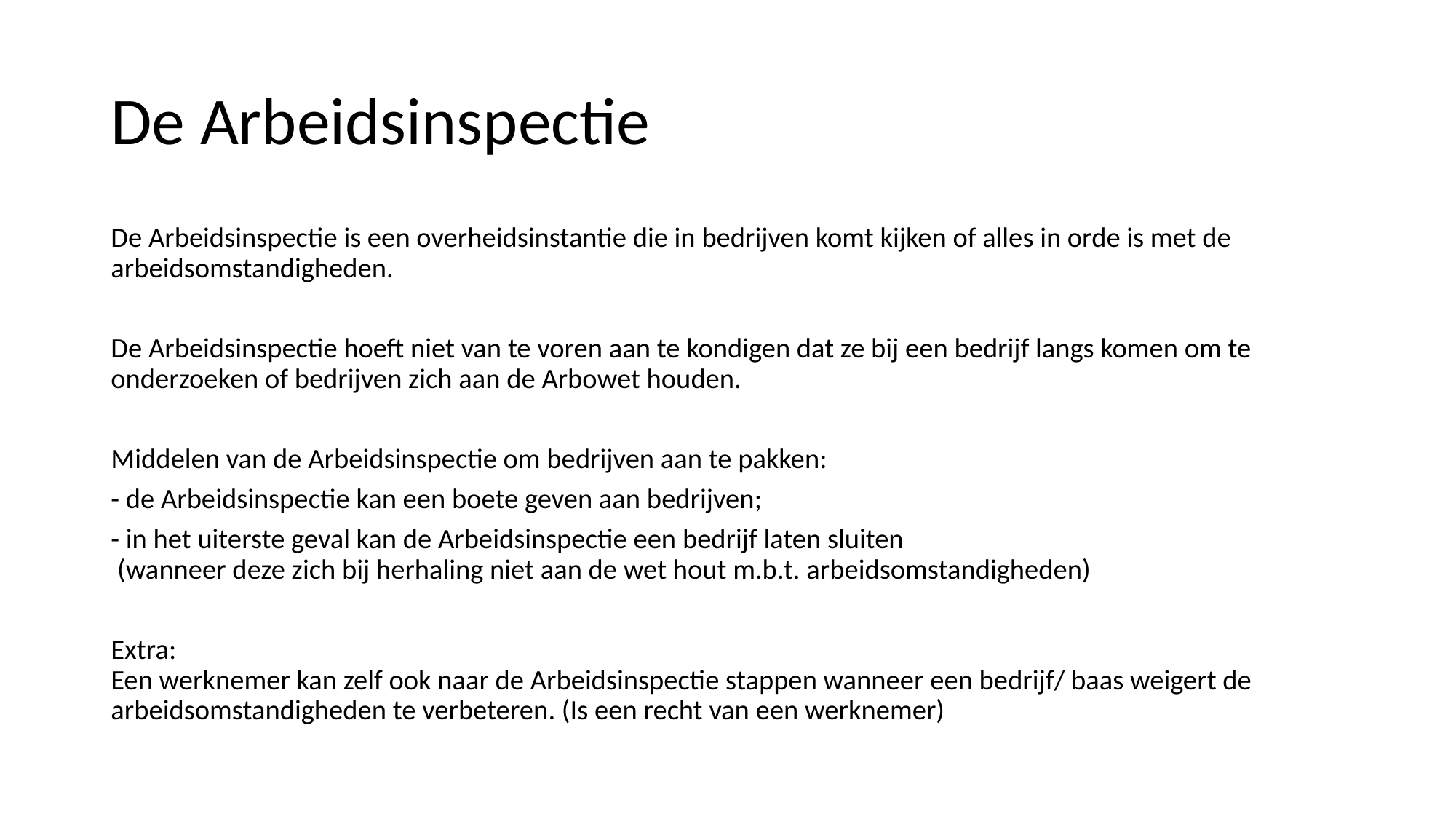

# De Arbeidsinspectie
De Arbeidsinspectie is een overheidsinstantie die in bedrijven komt kijken of alles in orde is met de arbeidsomstandigheden.

De Arbeidsinspectie hoeft niet van te voren aan te kondigen dat ze bij een bedrijf langs komen om te onderzoeken of bedrijven zich aan de Arbowet houden.

Middelen van de Arbeidsinspectie om bedrijven aan te pakken:
- de Arbeidsinspectie kan een boete geven aan bedrijven;
- in het uiterste geval kan de Arbeidsinspectie een bedrijf laten sluiten
 (wanneer deze zich bij herhaling niet aan de wet hout m.b.t. arbeidsomstandigheden)

Extra:
Een werknemer kan zelf ook naar de Arbeidsinspectie stappen wanneer een bedrijf/ baas weigert de arbeidsomstandigheden te verbeteren. (Is een recht van een werknemer)